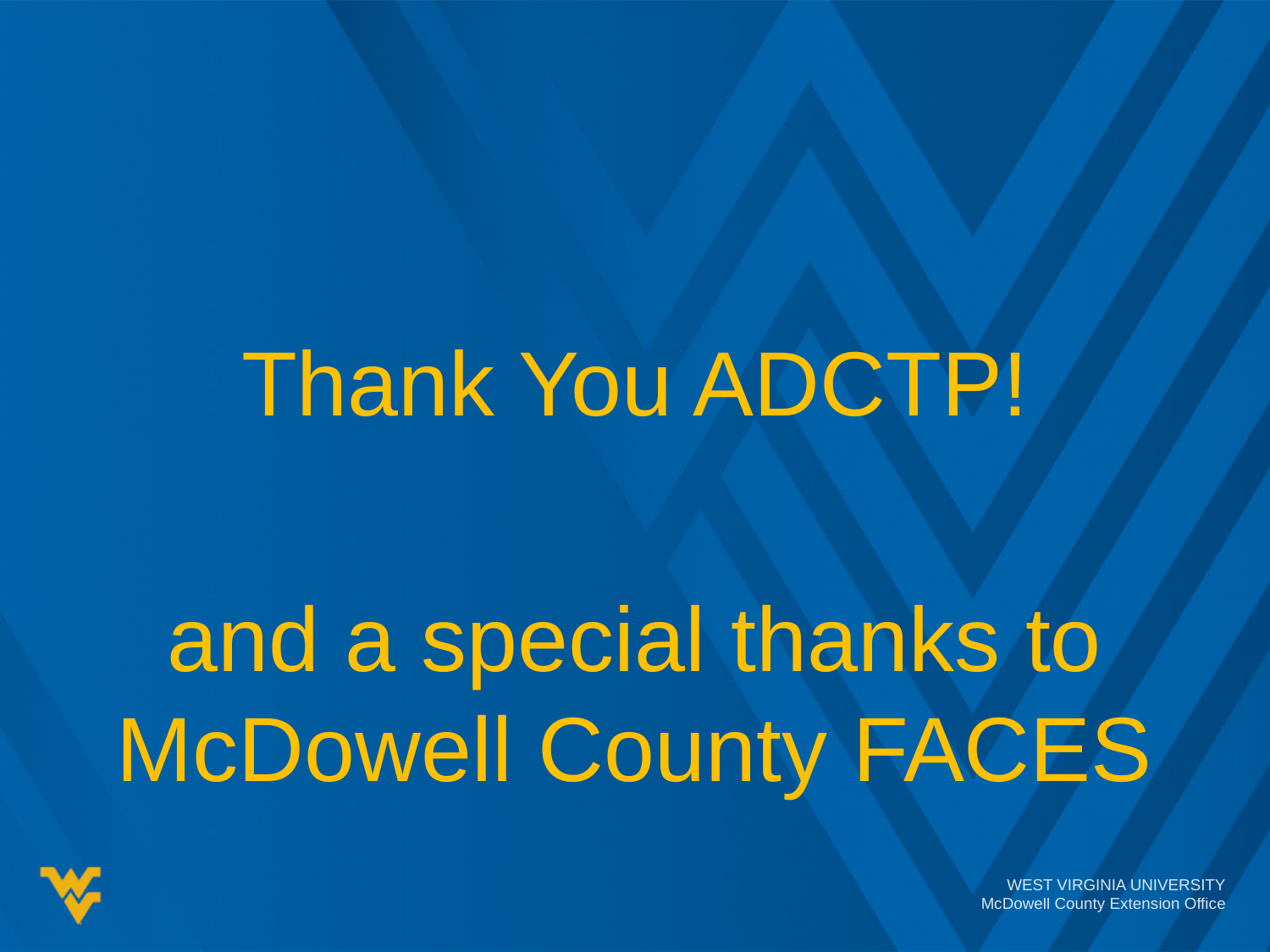

Thank You ADCTP!

and a special thanks to McDowell County FACES